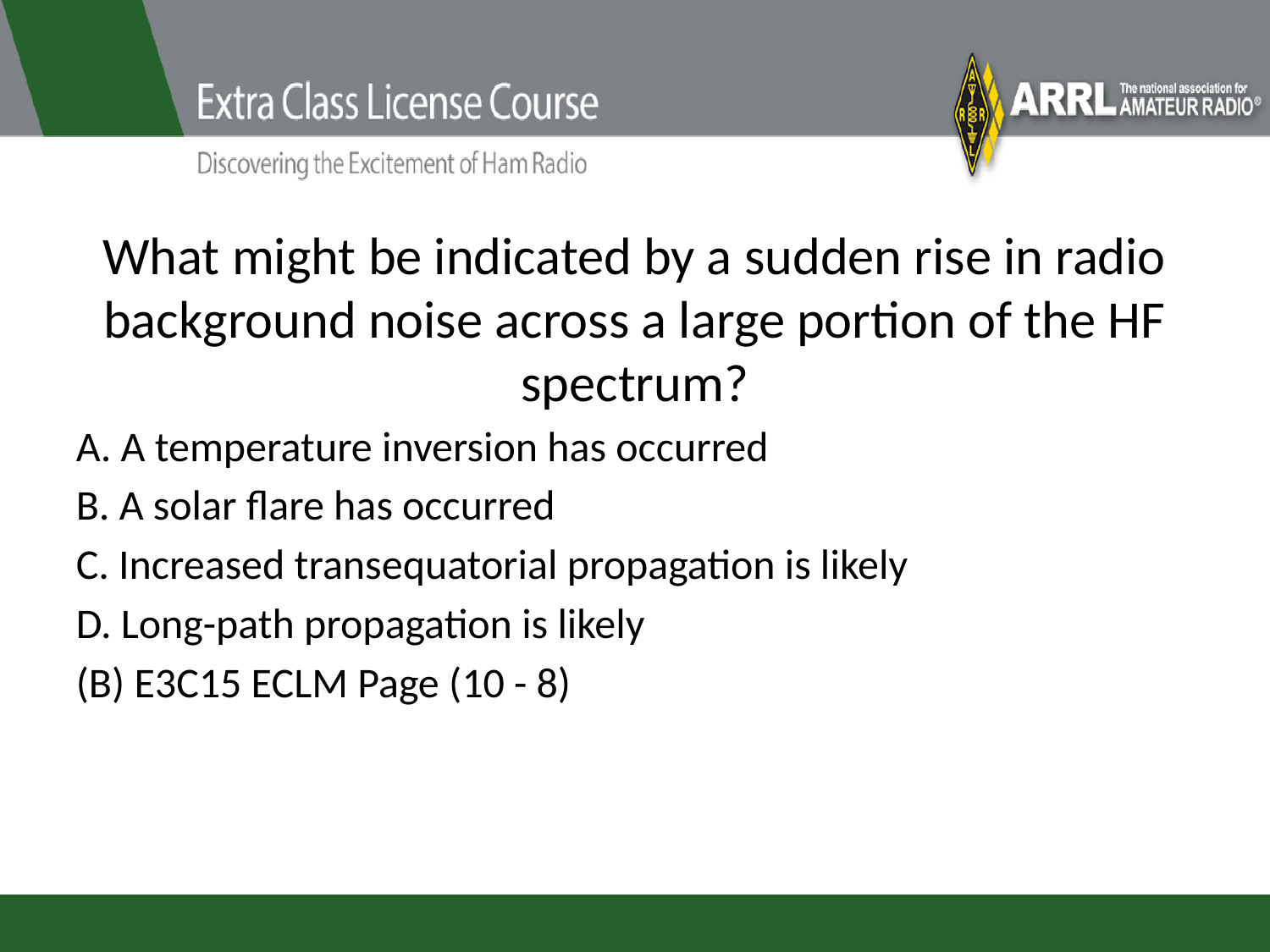

# What might be indicated by a sudden rise in radio background noise across a large portion of the HF spectrum?
A. A temperature inversion has occurred
B. A solar flare has occurred
C. Increased transequatorial propagation is likely
D. Long-path propagation is likely
(B) E3C15 ECLM Page (10 - 8)